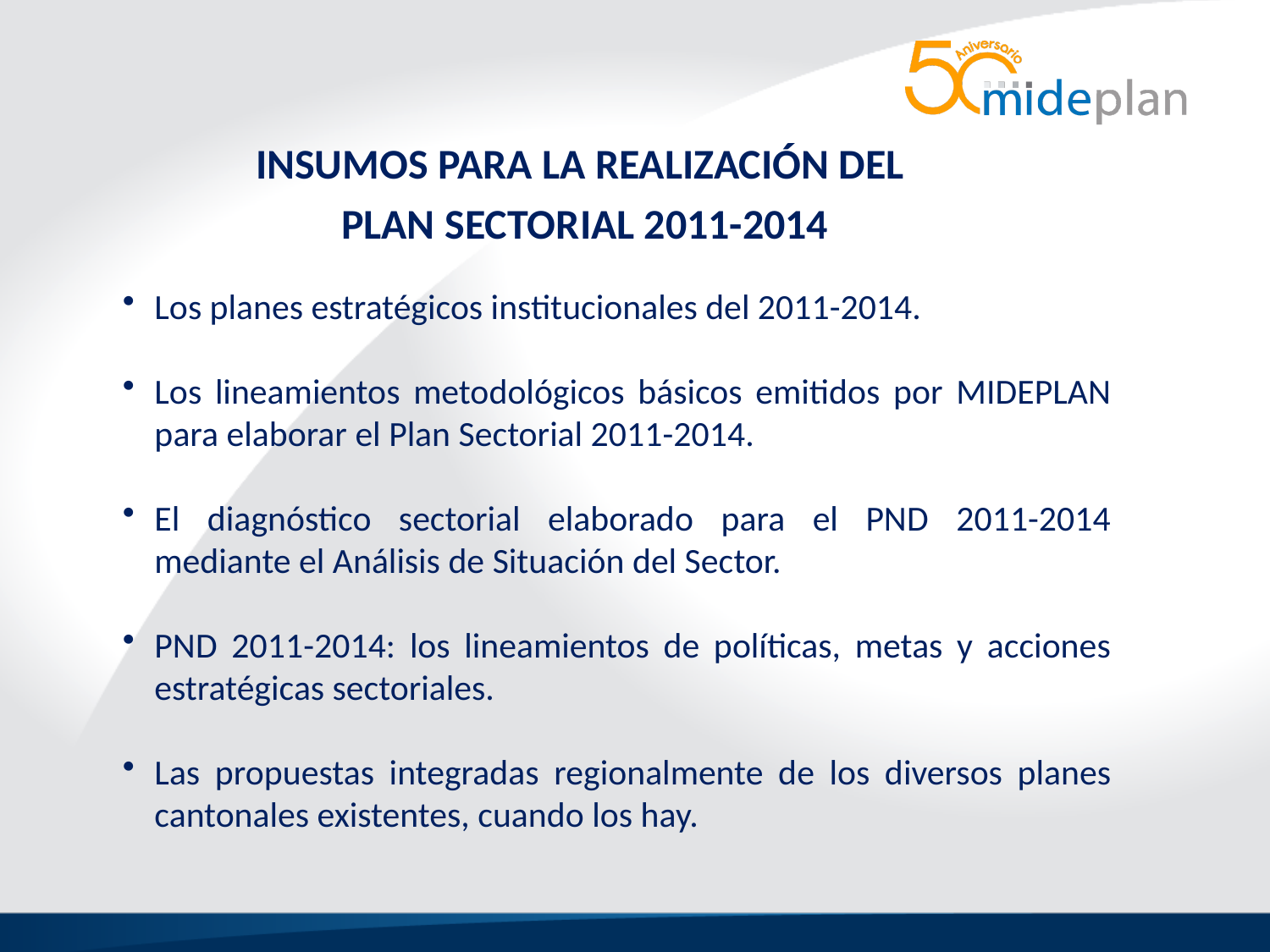

INSUMOS PARA LA REALIZACIÓN DEL
PLAN SECTORIAL 2011-2014
Los planes estratégicos institucionales del 2011-2014.
Los lineamientos metodológicos básicos emitidos por MIDEPLAN para elaborar el Plan Sectorial 2011-2014.
El diagnóstico sectorial elaborado para el PND 2011-2014 mediante el Análisis de Situación del Sector.
PND 2011-2014: los lineamientos de políticas, metas y acciones estratégicas sectoriales.
Las propuestas integradas regionalmente de los diversos planes cantonales existentes, cuando los hay.